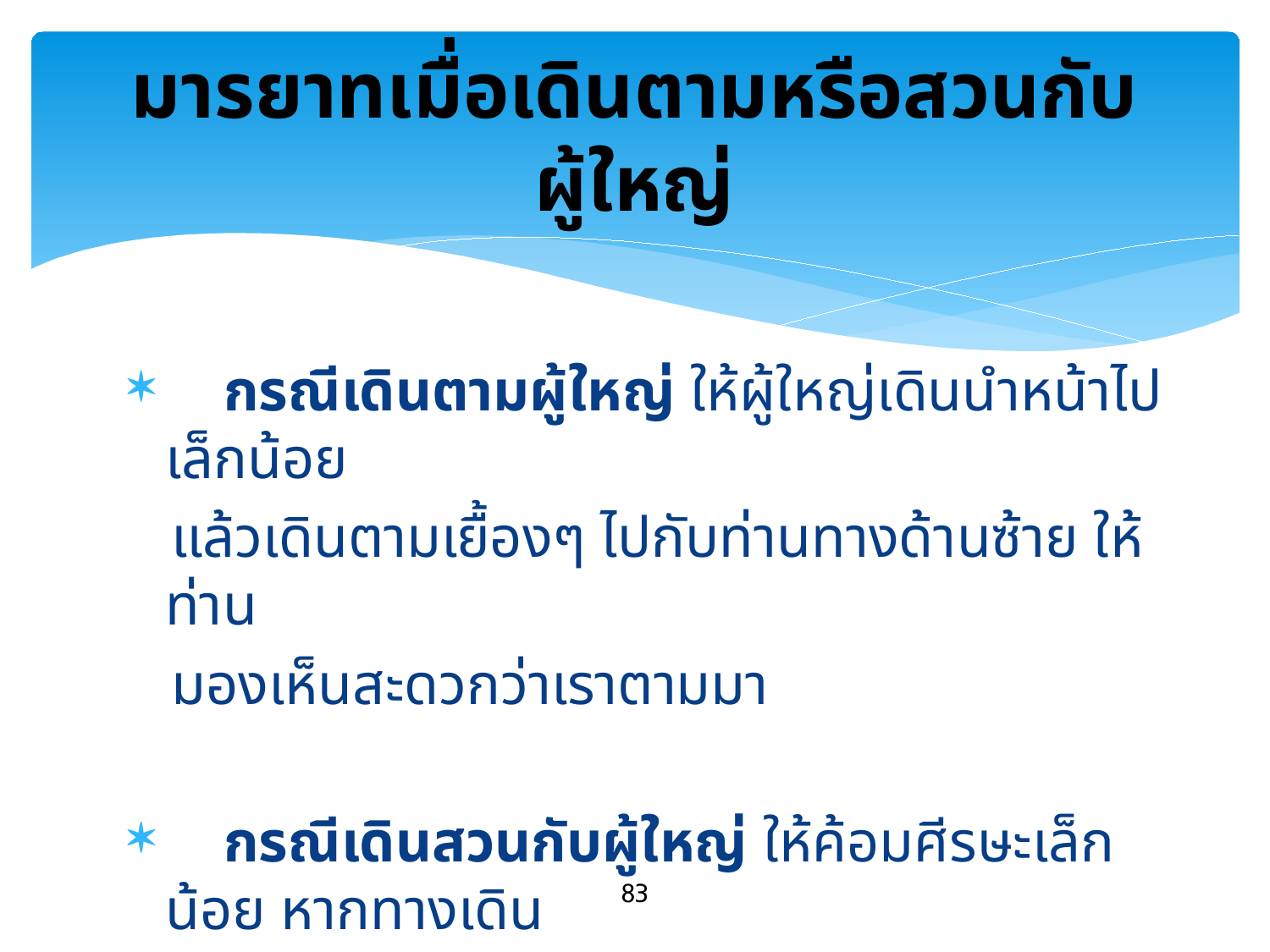

# มารยาทเมื่อเดินตามหรือสวนกับผู้ใหญ่

    กรณีเดินตามผู้ใหญ่ ให้ผู้ใหญ่เดินนำหน้าไปเล็กน้อย
   แล้วเดินตามเยื้องๆ ไปกับท่านทางด้านซ้าย ให้ท่าน
   มองเห็นสะดวกว่าเราตามมา

    กรณีเดินสวนกับผู้ใหญ่ ให้ค้อมศีรษะเล็กน้อย หากทางเดิน
   ไม่กว้างมากนัก ต้องให้ผู้ใหญ่ไปก่อน
83